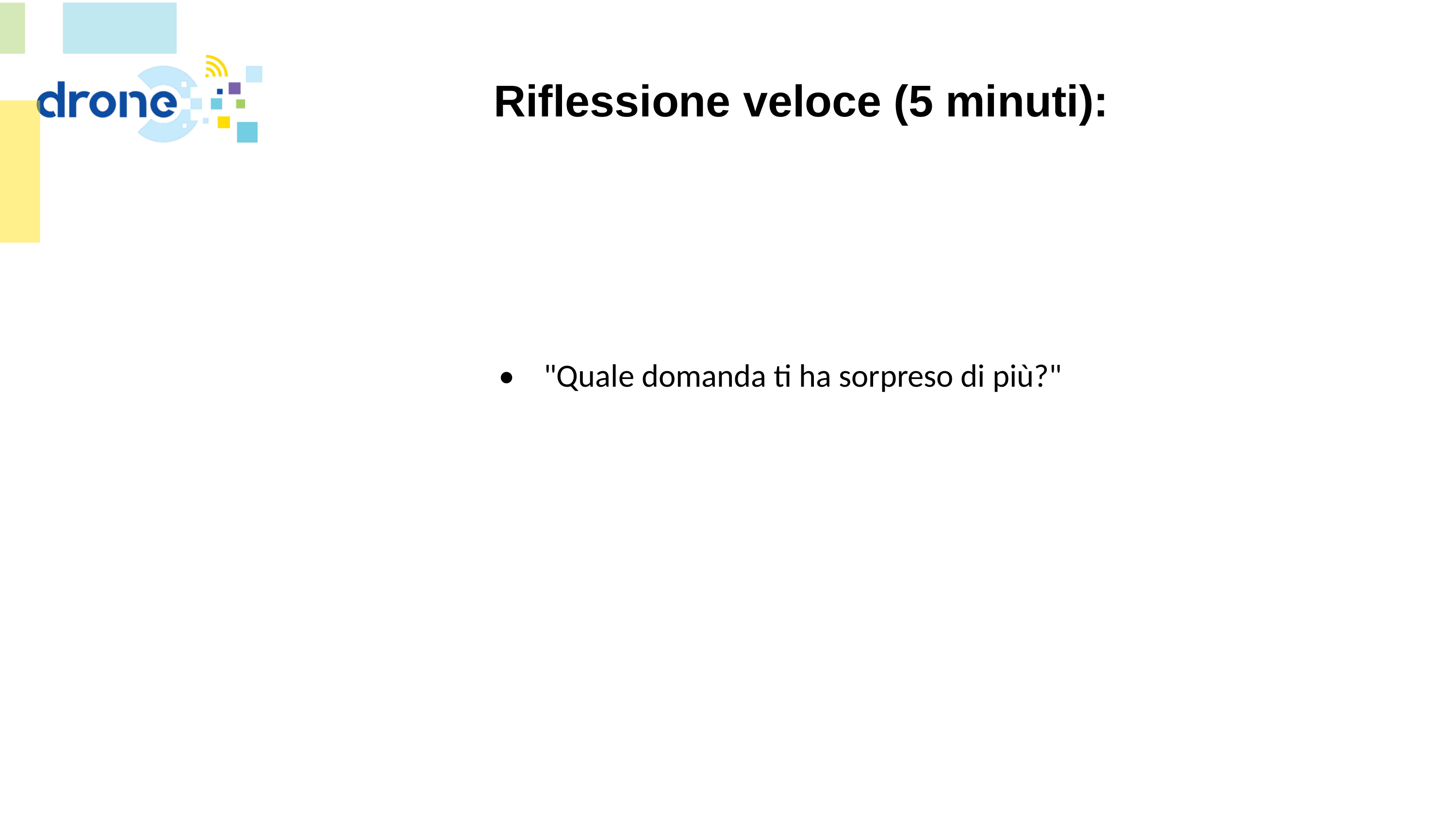

# Riflessione veloce (5 minuti):

•    "Quale domanda ti ha sorpreso di più?"